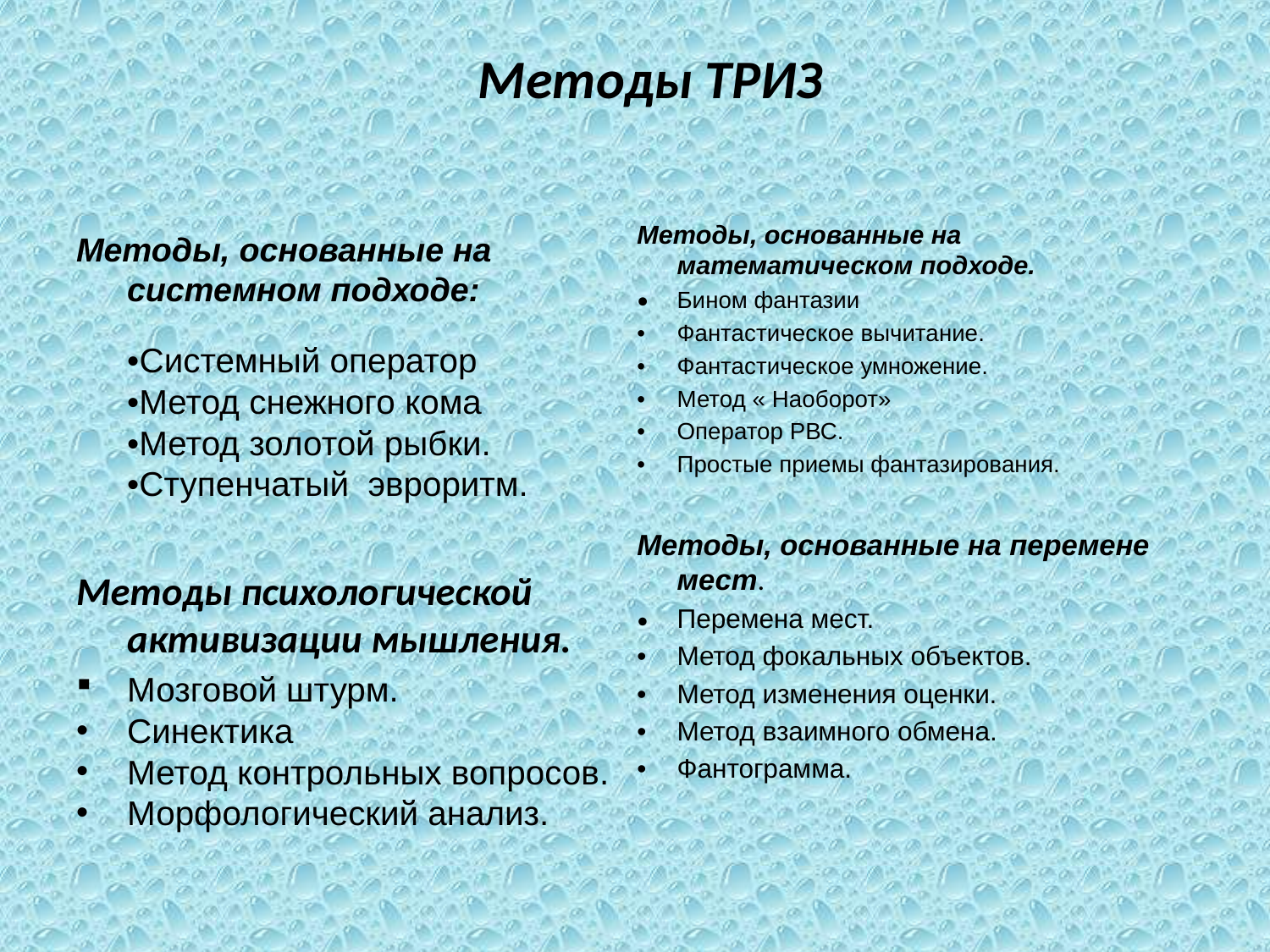

# Методы ТРИЗ
Методы, основанные на математическом подходе.
•	Бином фантазии
•	Фантастическое вычитание.
•	Фантастическое умножение.
•	Метод « Наоборот»
•	Оператор РВС.
•	Простые приемы фантазирования.

Методы, основанные на перемене мест.
•	Перемена мест.
•	Метод фокальных объектов.
•	Метод изменения оценки.
•	Метод взаимного обмена.
•	Фантограмма.

Методы, основанные на системном подходе:
	•Системный оператор
•Метод снежного кома
•Метод золотой рыбки.
•Ступенчатый  эвроритм.

Методы психологической активизации мышления.
Мозговой штурм.
Синектика
Метод контрольных вопросов.
Морфологический анализ.